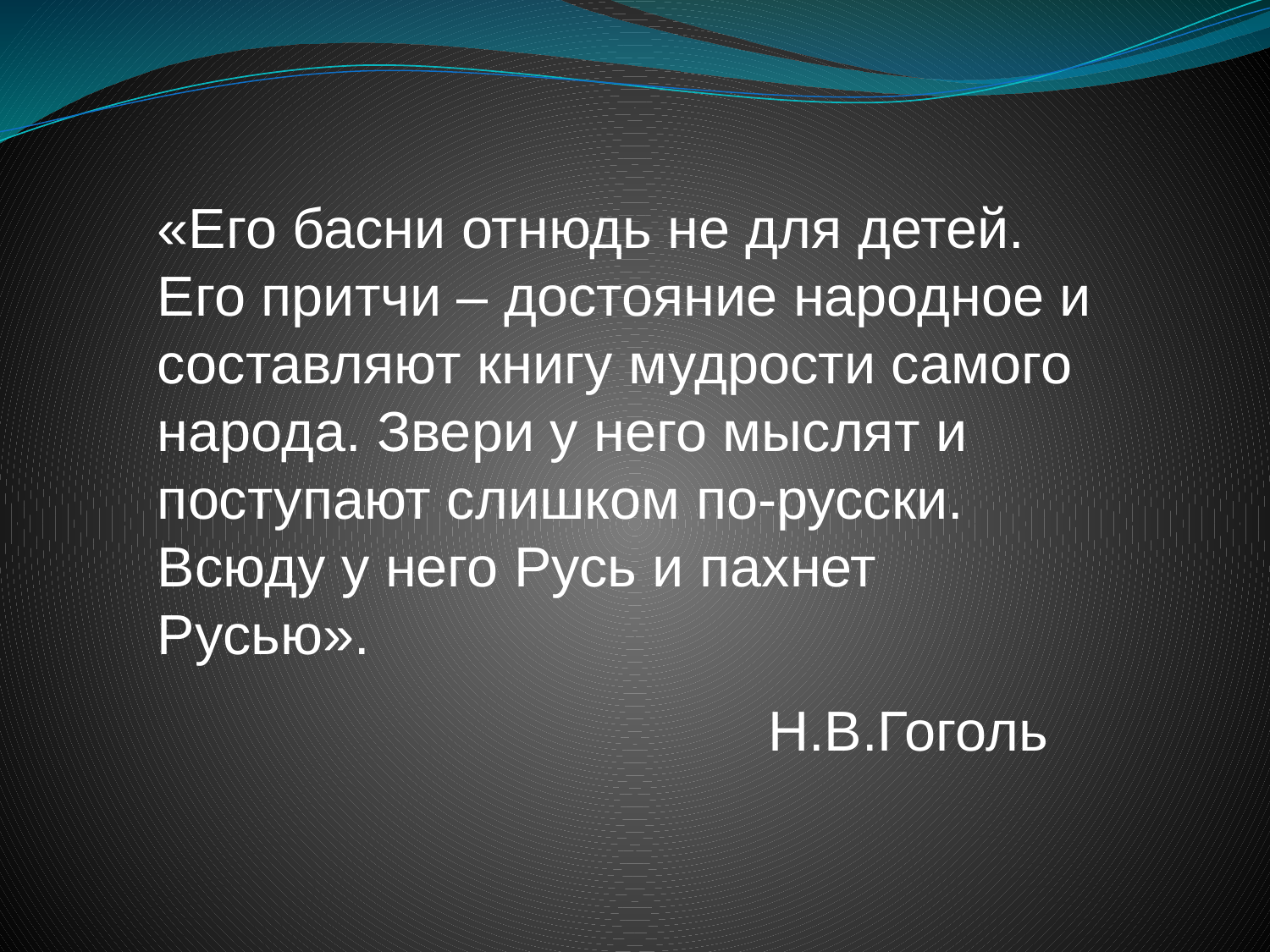

«Его басни отнюдь не для детей. Его притчи – достояние народное и составляют книгу мудрости самого народа. Звери у него мыслят и поступают слишком по-русски. Всюду у него Русь и пахнет Русью».
                                       Н.В.Гоголь